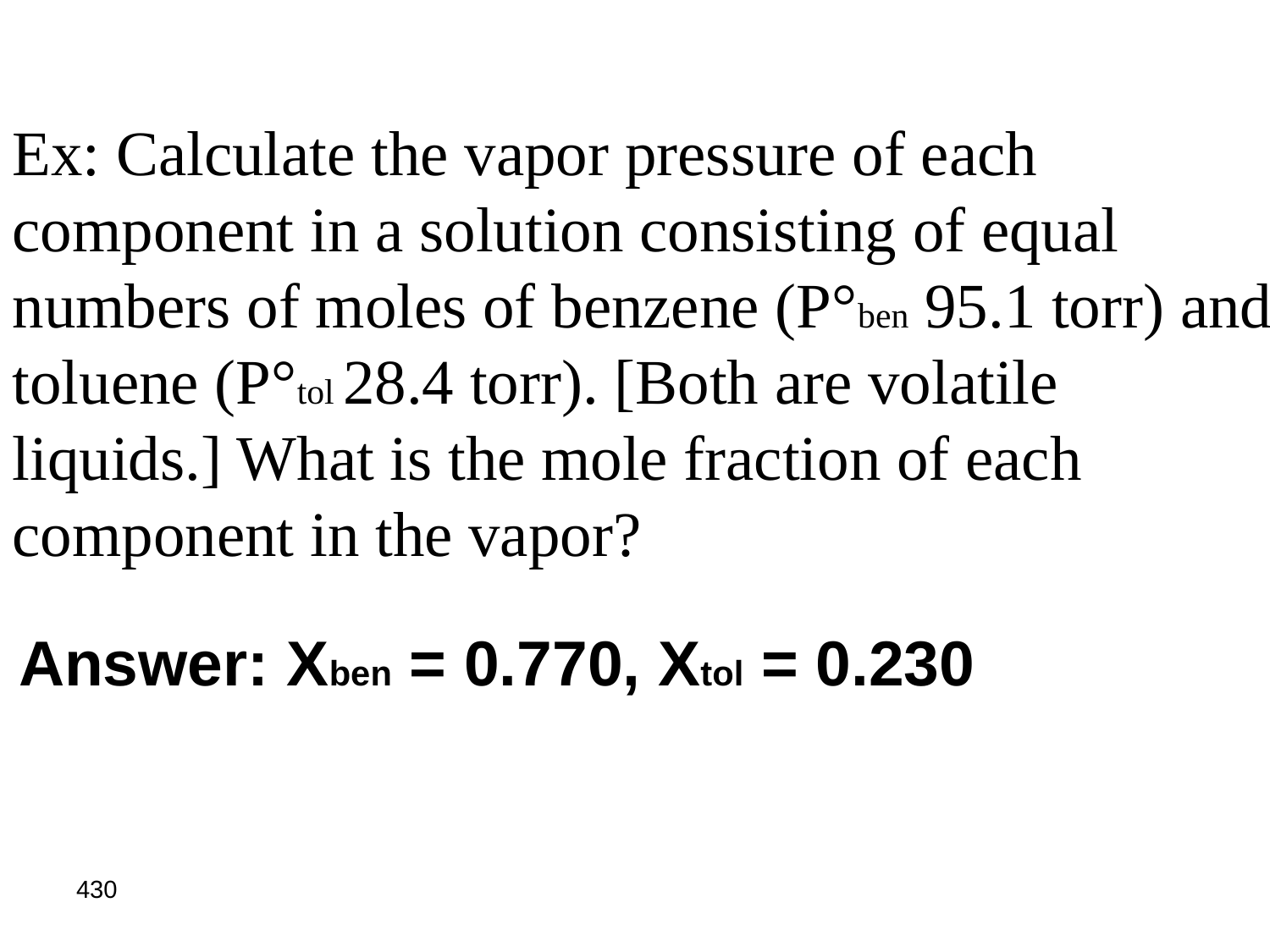

Ex: Calculate the vapor pressure of each component in a solution consisting of equal numbers of moles of benzene (P°ben 95.1 torr) and toluene (P°tol 28.4 torr). [Both are volatile liquids.] What is the mole fraction of each component in the vapor?
Answer: Xben = 0.770, Xtol = 0.230
430